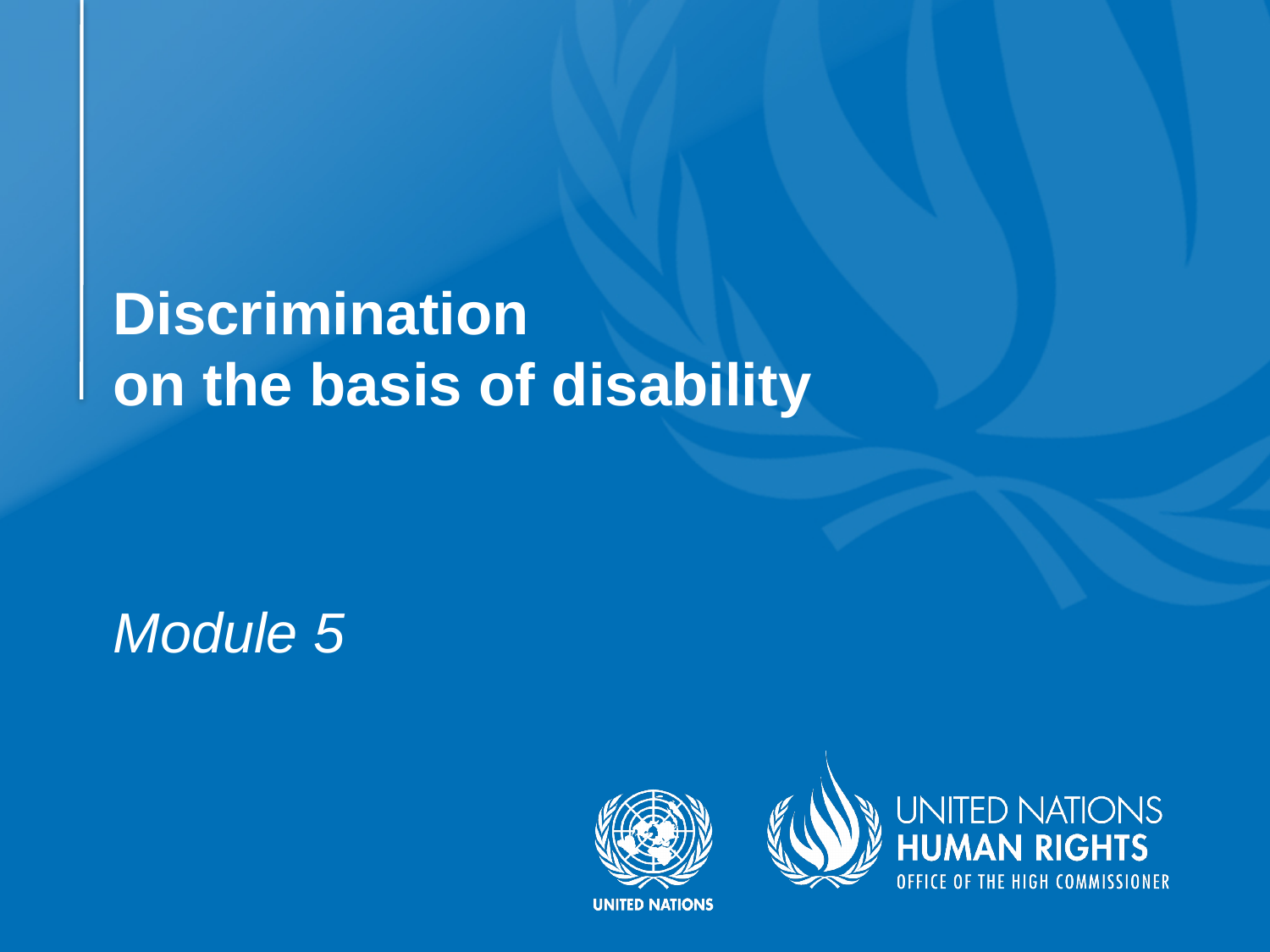

# Discrimination on the basis of disability
Module 5